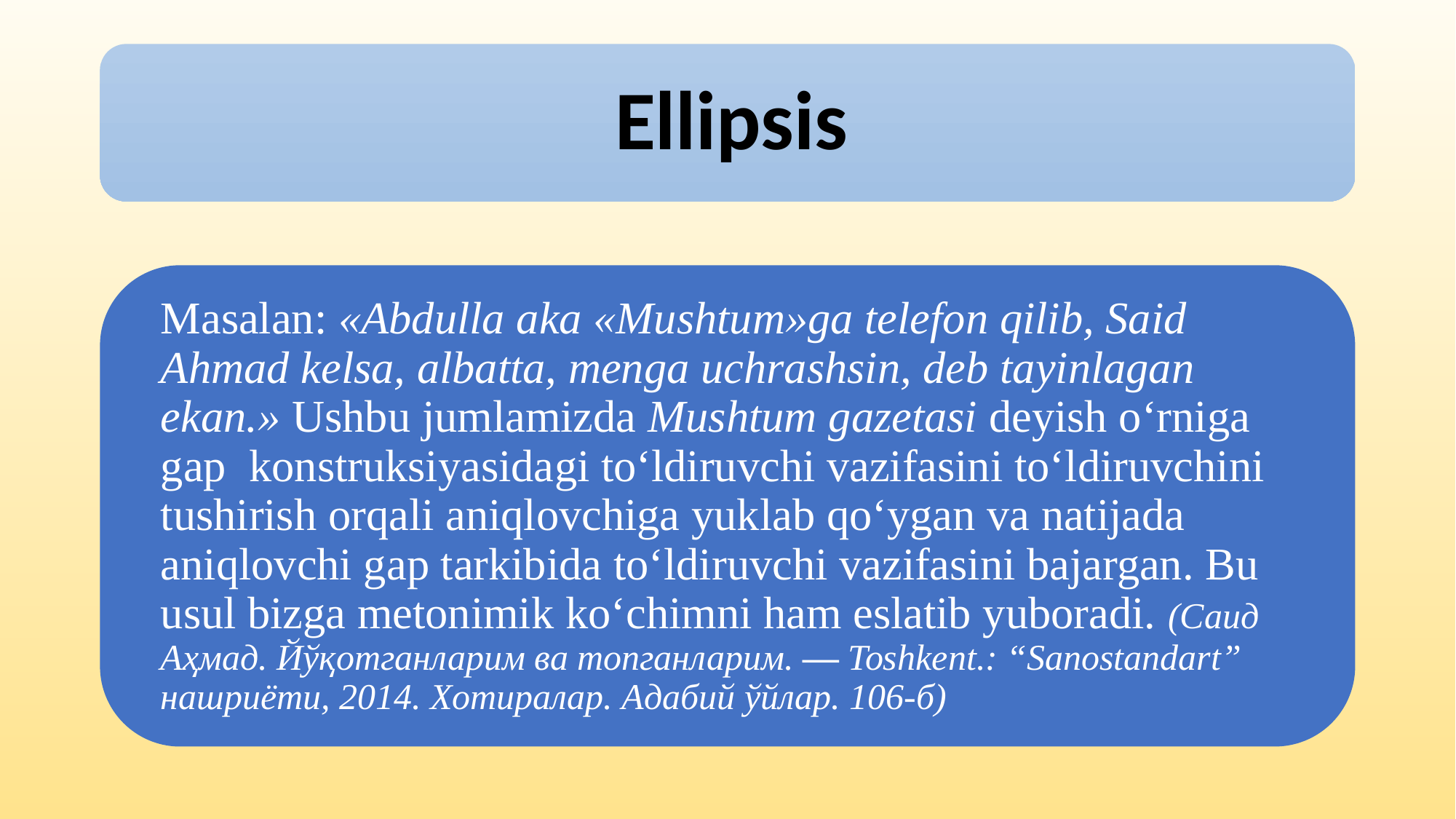

Ellipsis
Masalan: «Abdulla aka «Mushtum»ga telefon qilib, Said Ahmad kelsa, albatta, menga uchrashsin, deb tayinlagan ekan.» Ushbu jumlamizda Mushtum gazetasi deyish o‘rniga gap  konstruksiyasidagi to‘ldiruvchi vazifasini to‘ldiruvchini tushirish orqali aniqlovchiga yuklab qo‘ygan va natijada aniqlovchi gap tarkibida to‘ldiruvchi vazifasini bajargan. Bu usul bizga metonimik ko‘chimni ham eslatib yuboradi. (Саид Аҳмад. Йўқотганларим ва топганларим. — Toshkent.: “Sanostandart” нашриёти, 2014. Хотиралар. Адабий ўйлар. 106-б)